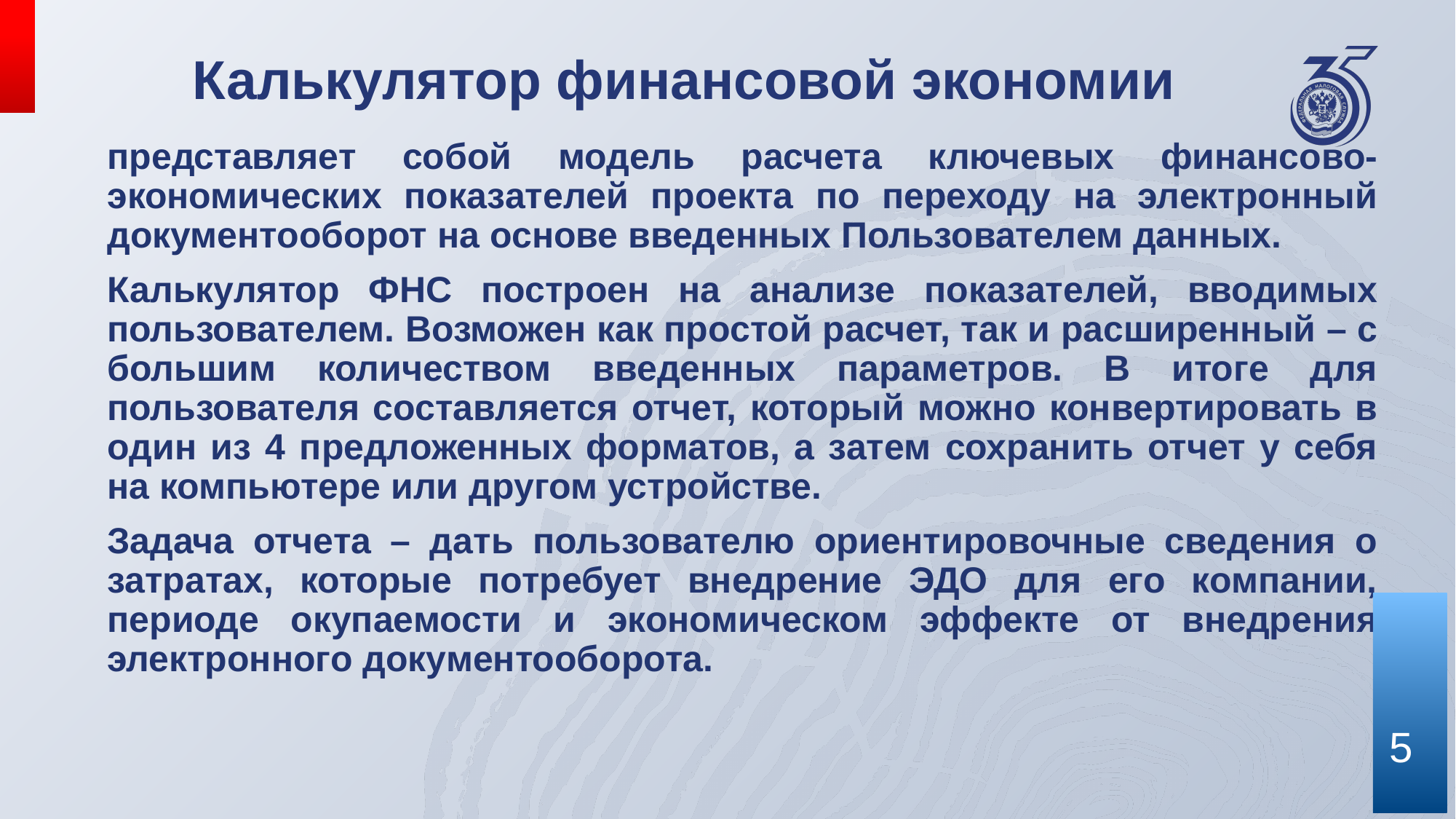

# Калькулятор финансовой экономии
представляет собой модель расчета ключевых финансово-экономических показателей проекта по переходу на электронный документооборот на основе введенных Пользователем данных.
Калькулятор ФНС построен на анализе показателей, вводимых пользователем. Возможен как простой расчет, так и расширенный – с большим количеством введенных параметров. В итоге для пользователя составляется отчет, который можно конвертировать в один из 4 предложенных форматов, а затем сохранить отчет у себя на компьютере или другом устройстве.
Задача отчета – дать пользователю ориентировочные сведения о затратах, которые потребует внедрение ЭДО для его компании, периоде окупаемости и экономическом эффекте от внедрения электронного документооборота.

5